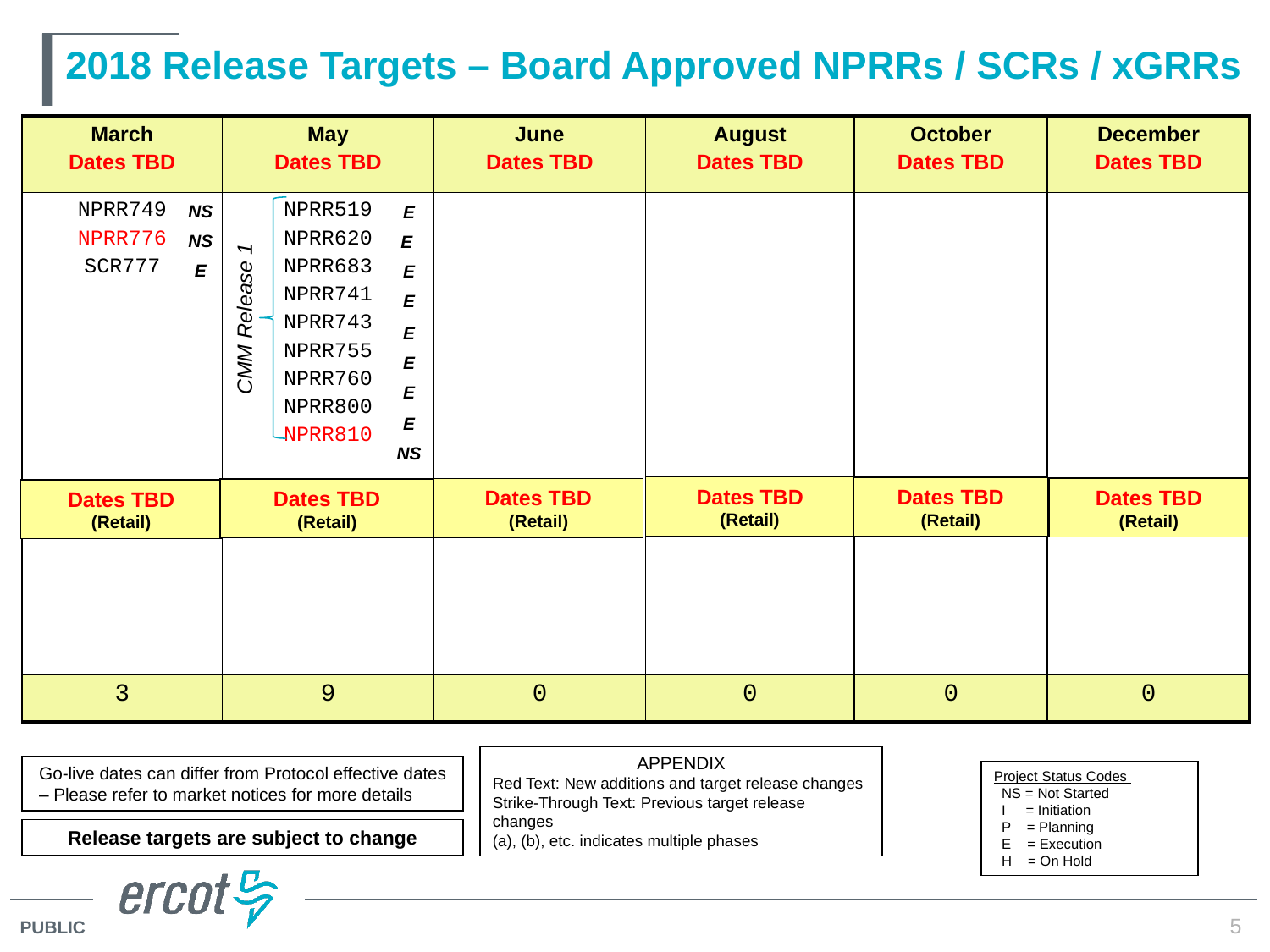

# 2018 Release Targets – Board Approved NPRRs / SCRs / xGRRs
| March Dates TBD | May Dates TBD | June Dates TBD | August Dates TBD | October Dates TBD | December Dates TBD |
| --- | --- | --- | --- | --- | --- |
| NPRR749 NPRR776 SCR777 | NPRR519 NPRR620 NPRR683 NPRR741 NPRR743 NPRR755 NPRR760 NPRR800 NPRR810 |  |  |  |  |
| 3 | 9 | 0 | 0 | 0 | 0 |

NS

NS

E

E

E

E

E

E

E

E

E

NS

CMM Release 1
Dates TBD
(Retail)
Dates TBD
(Retail)
Dates TBD
(Retail)
Dates TBD
(Retail)
Dates TBD
(Retail)
Dates TBD
(Retail)
APPENDIX
Red Text: New additions and target release changes
Strike-Through Text: Previous target release changes
(a), (b), etc. indicates multiple phases
Go-live dates can differ from Protocol effective dates – Please refer to market notices for more details
Project Status Codes
  NS = Not Started
  I     = Initiation
  P    = Planning
  E    = Execution
  H    = On Hold
Release targets are subject to change
5